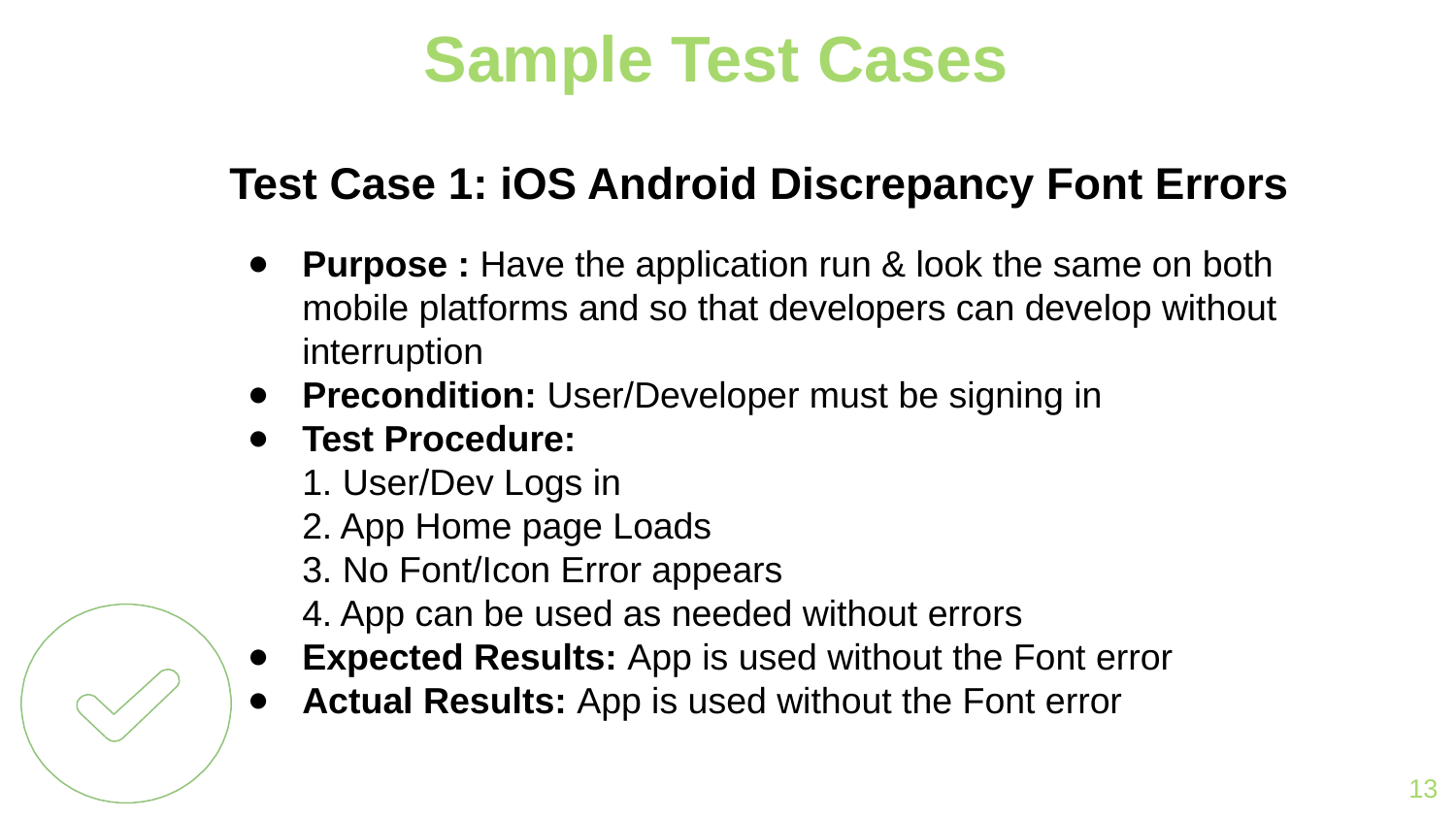

Sample Test Cases
Test Case 1: iOS Android Discrepancy Font Errors
Purpose : Have the application run & look the same on both mobile platforms and so that developers can develop without interruption
Precondition: User/Developer must be signing in
Test Procedure:
1. User/Dev Logs in
2. App Home page Loads
3. No Font/Icon Error appears
4. App can be used as needed without errors
Expected Results: App is used without the Font error
Actual Results: App is used without the Font error

13